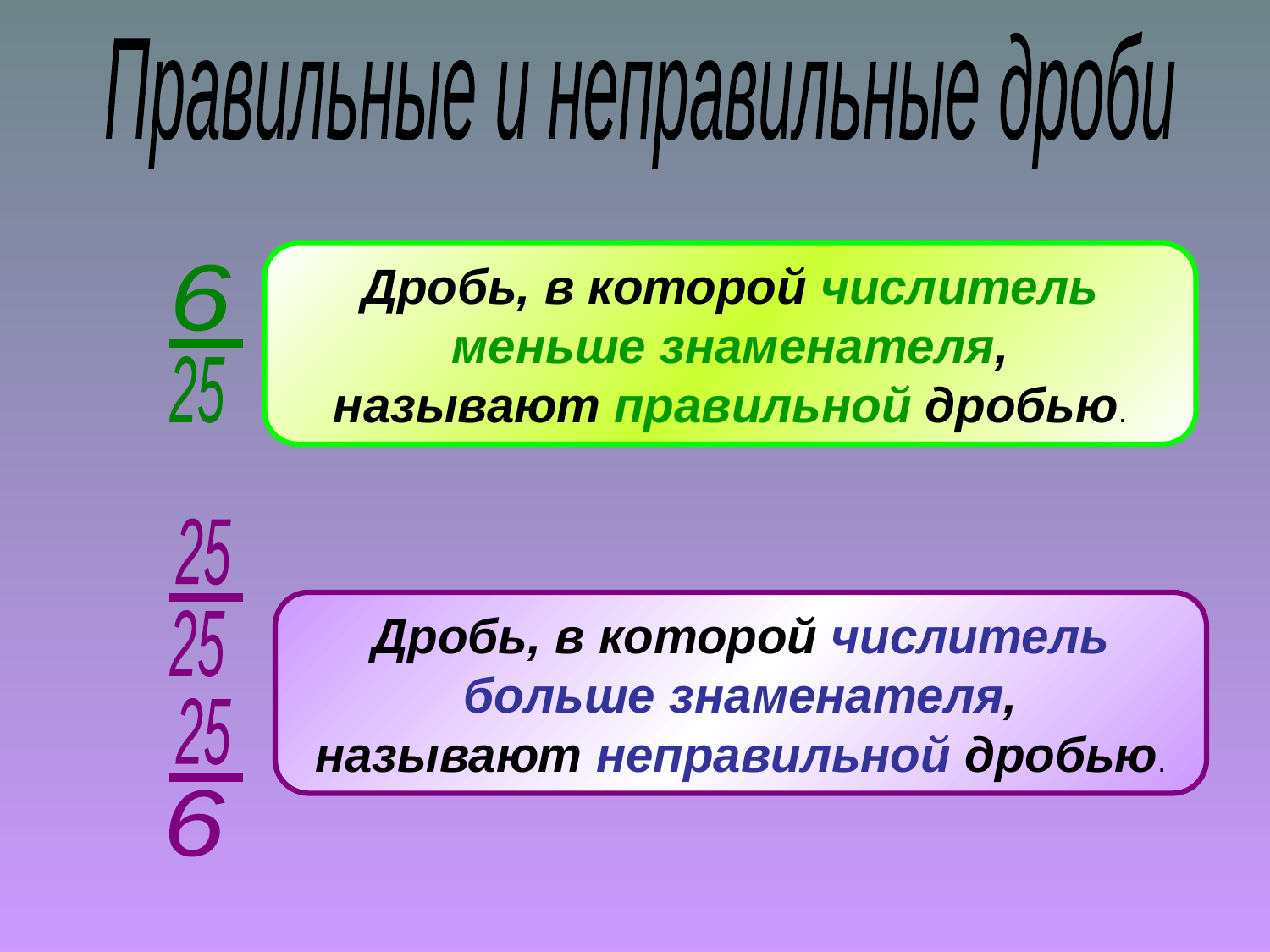

Правильные и неправильные дроби
Дробь, в которой числитель
 меньше знаменателя,
называют правильной дробью.
6
_
25
25
_
25
Дробь, в которой числитель
 больше знаменателя,
называют неправильной дробью.
25
_
6